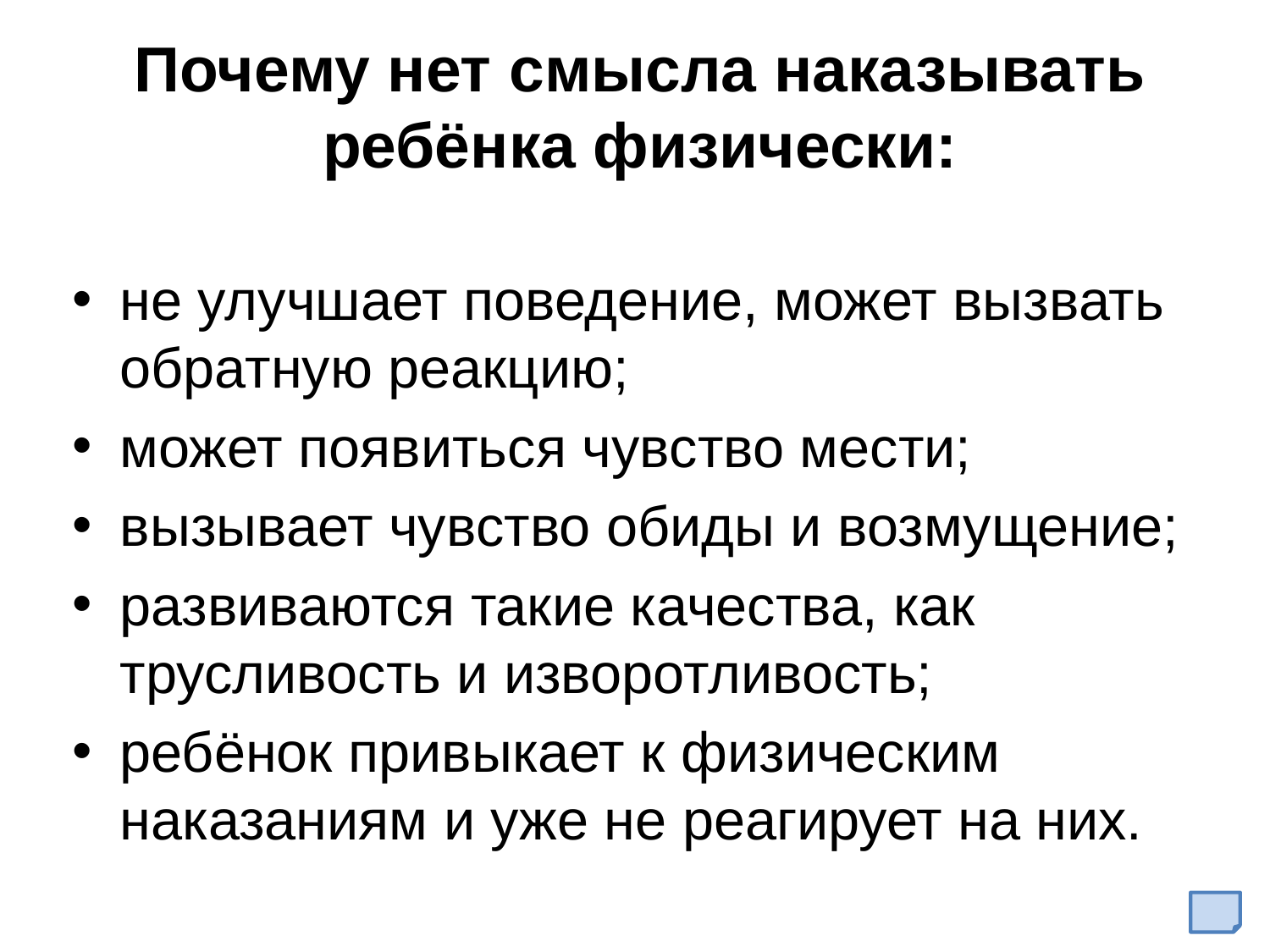

# Почему нет смысла наказывать ребёнка физически:
не улучшает поведение, может вызвать обратную реакцию;
может появиться чувство мести;
вызывает чувство обиды и возмущение;
развиваются такие качества, как трусливость и изворотливость;
ребёнок привыкает к физическим наказаниям и уже не реагирует на них.